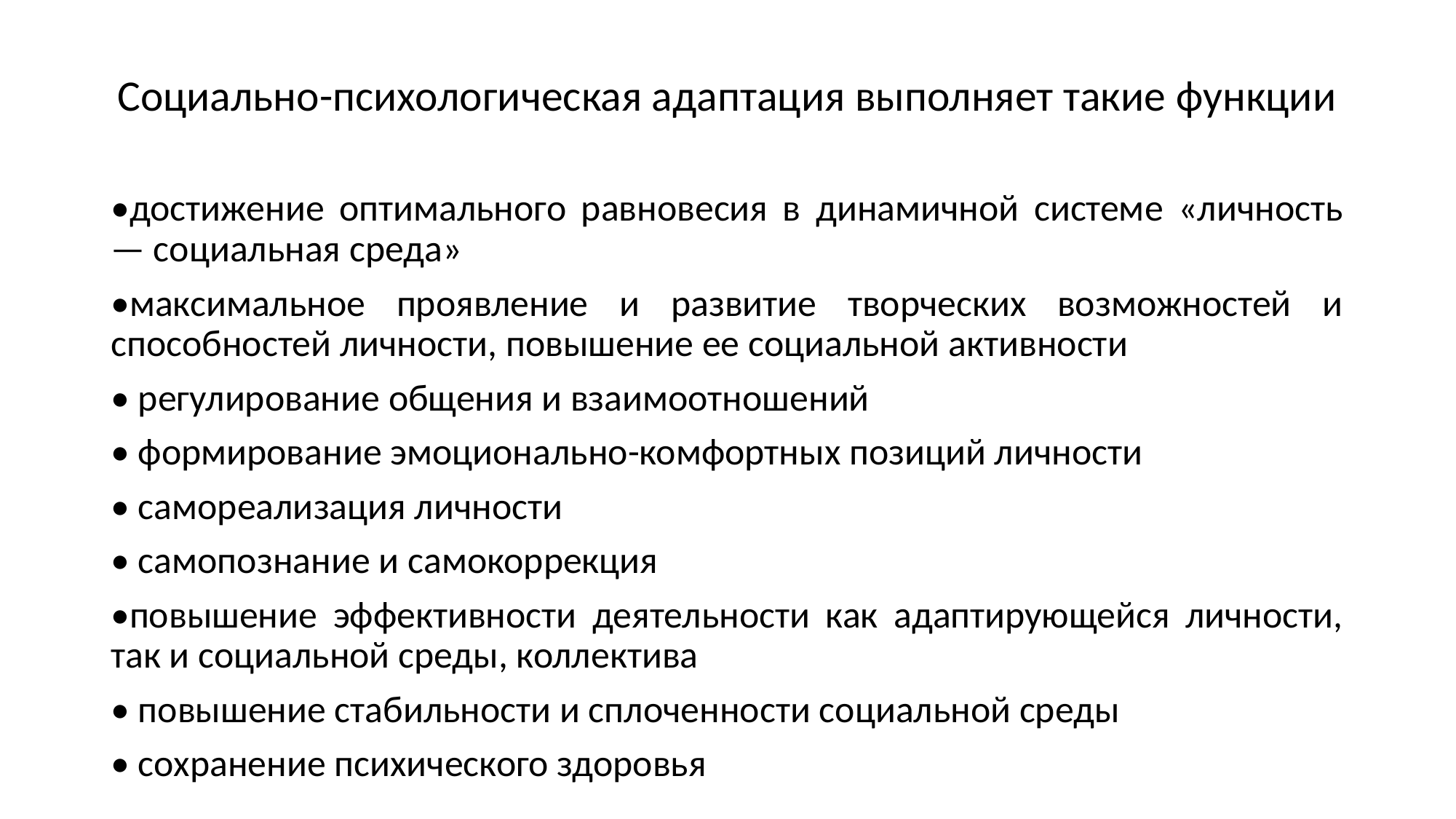

# Социально-психологическая адаптация выполняет такие функции
•достижение оптимального равновесия в динамичной системе «личность — социальная среда»
•максимальное проявление и развитие творческих возможностей и способностей личности, повышение ее социальной активности
• регулирование общения и взаимоотношений
• формирование эмоционально-комфортных позиций личности
• самореализация личности
• самопознание и самокоррекция
•повышение эффективности деятельности как адаптирующейся личности, так и социальной среды, коллектива
• повышение стабильности и сплоченности социальной среды
• сохранение психического здоровья